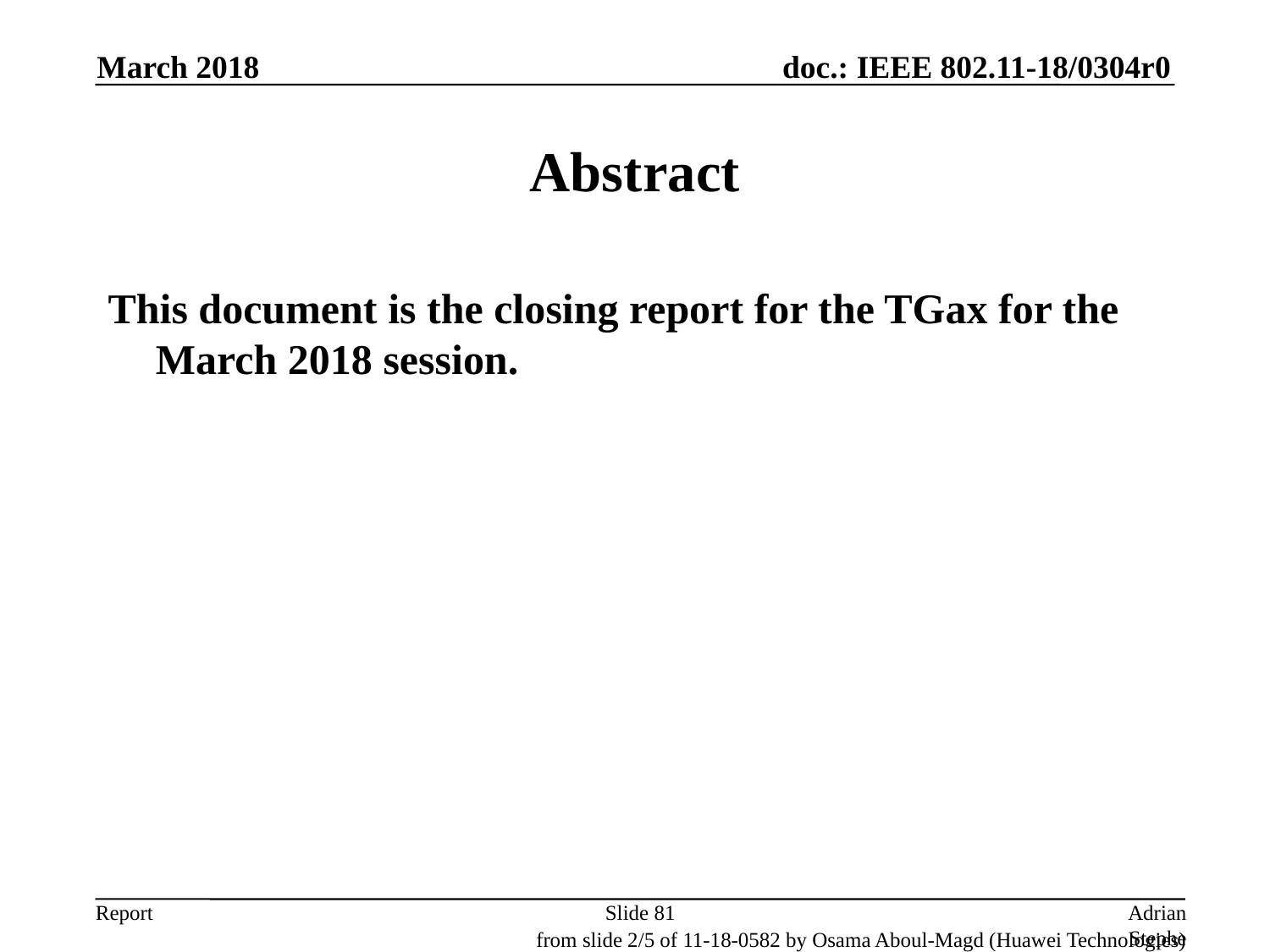

March 2018
# Abstract
This document is the closing report for the TGax for the March 2018 session.
Slide 81
Adrian Stephens, Intel Corporation
from slide 2/5 of 11-18-0582 by Osama Aboul-Magd (Huawei Technologies)